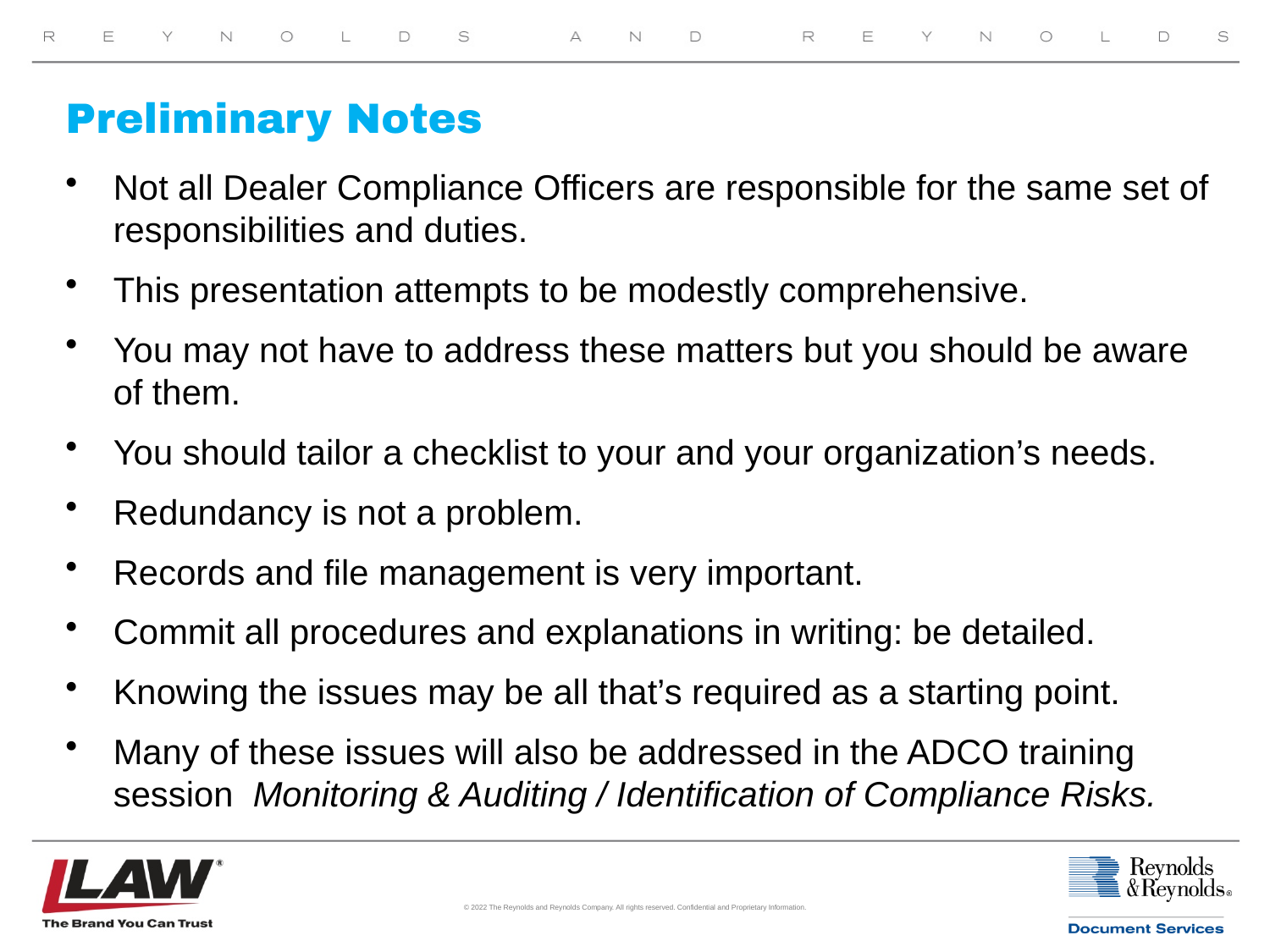

# Preliminary Notes
Not all Dealer Compliance Officers are responsible for the same set of responsibilities and duties.
This presentation attempts to be modestly comprehensive.
You may not have to address these matters but you should be aware of them.
You should tailor a checklist to your and your organization’s needs.
Redundancy is not a problem.
Records and file management is very important.
Commit all procedures and explanations in writing: be detailed.
Knowing the issues may be all that’s required as a starting point.
Many of these issues will also be addressed in the ADCO training session  Monitoring & Auditing / Identification of Compliance Risks.